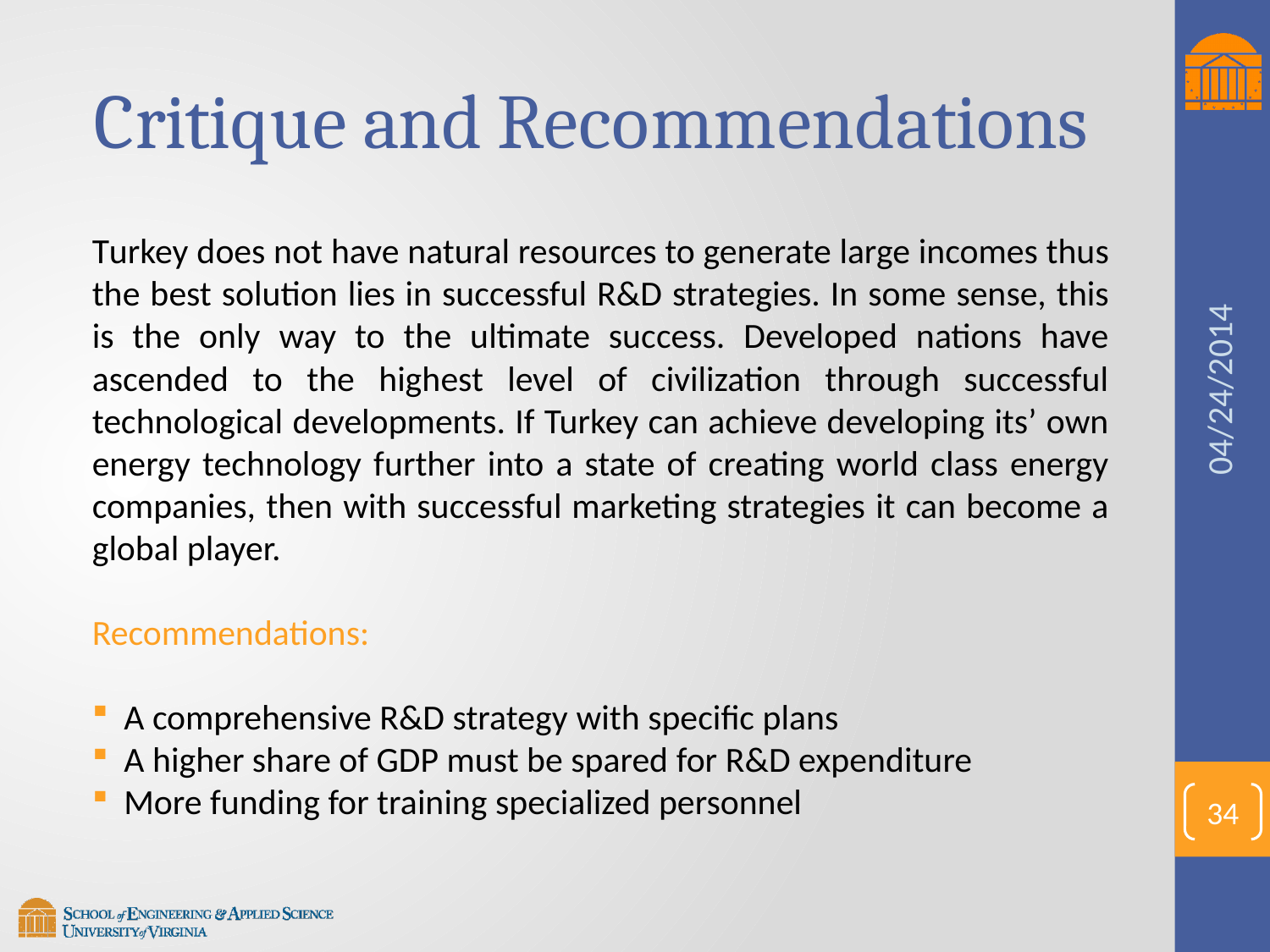

# Critique and Recommendations
Turkey does not have natural resources to generate large incomes thus the best solution lies in successful R&D strategies. In some sense, this is the only way to the ultimate success. Developed nations have ascended to the highest level of civilization through successful technological developments. If Turkey can achieve developing its’ own energy technology further into a state of creating world class energy companies, then with successful marketing strategies it can become a global player.

Recommendations:

A comprehensive R&D strategy with specific plans
A higher share of GDP must be spared for R&D expenditure
More funding for training specialized personnel

04/24/2014
34